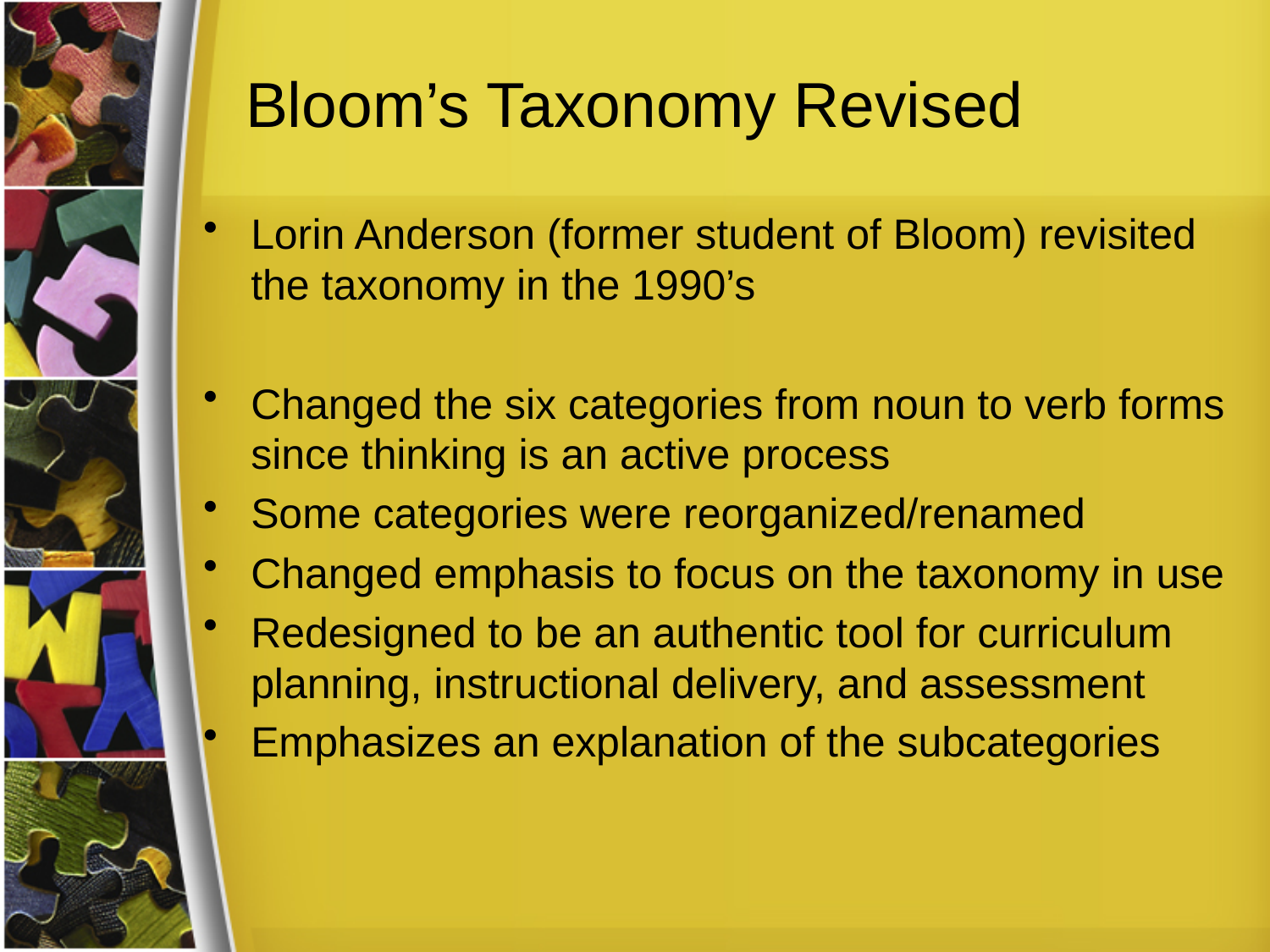

# Bloom’s Taxonomy Revised
Lorin Anderson (former student of Bloom) revisited the taxonomy in the 1990’s

Changed the six categories from noun to verb forms since thinking is an active process
Some categories were reorganized/renamed
Changed emphasis to focus on the taxonomy in use
Redesigned to be an authentic tool for curriculum planning, instructional delivery, and assessment
Emphasizes an explanation of the subcategories